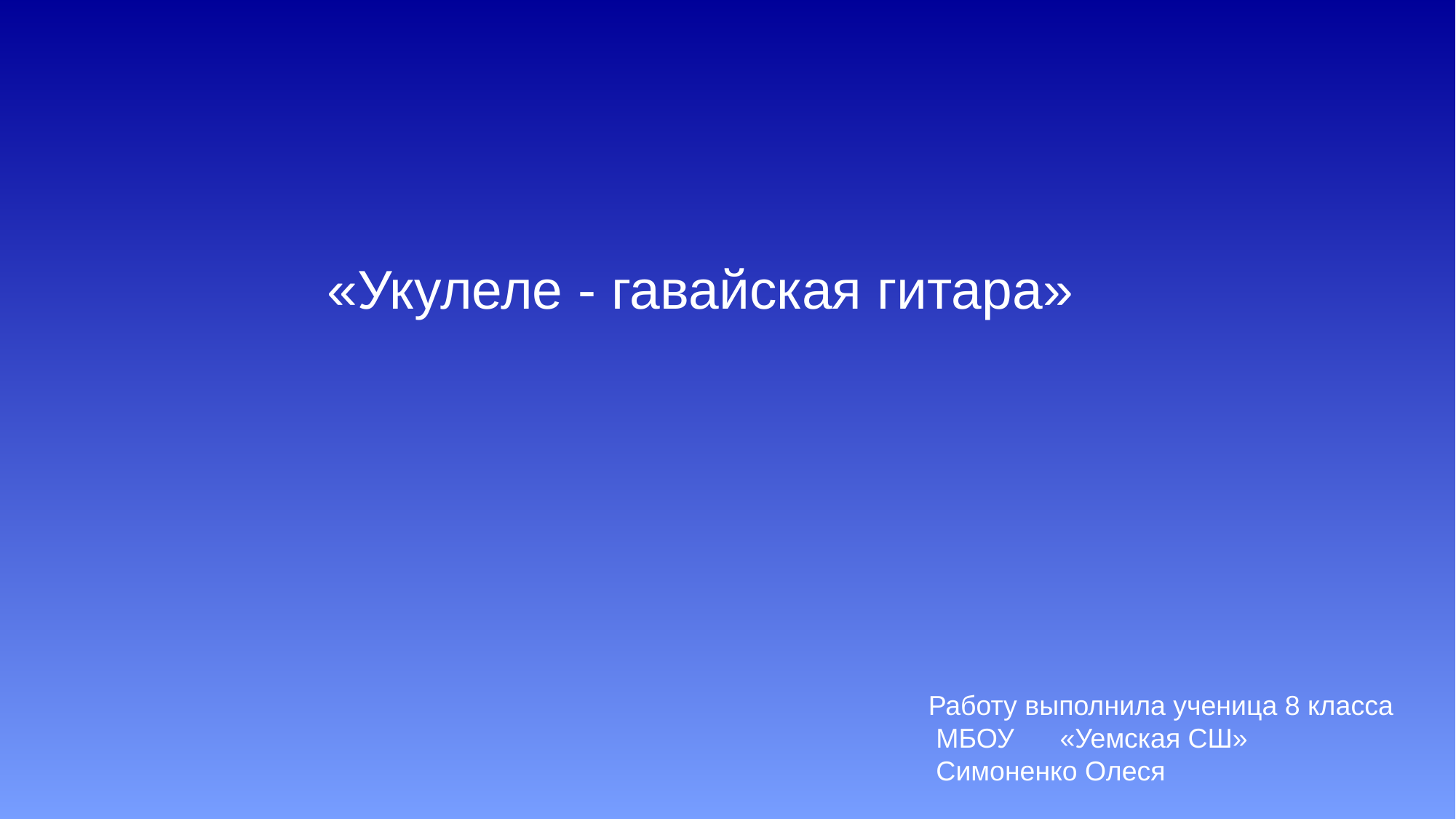

«Укулеле - гавайская гитара»
Работу выполнила ученица 8 класса
 МБОУ      «Уемская СШ»
 Симоненко Олеся